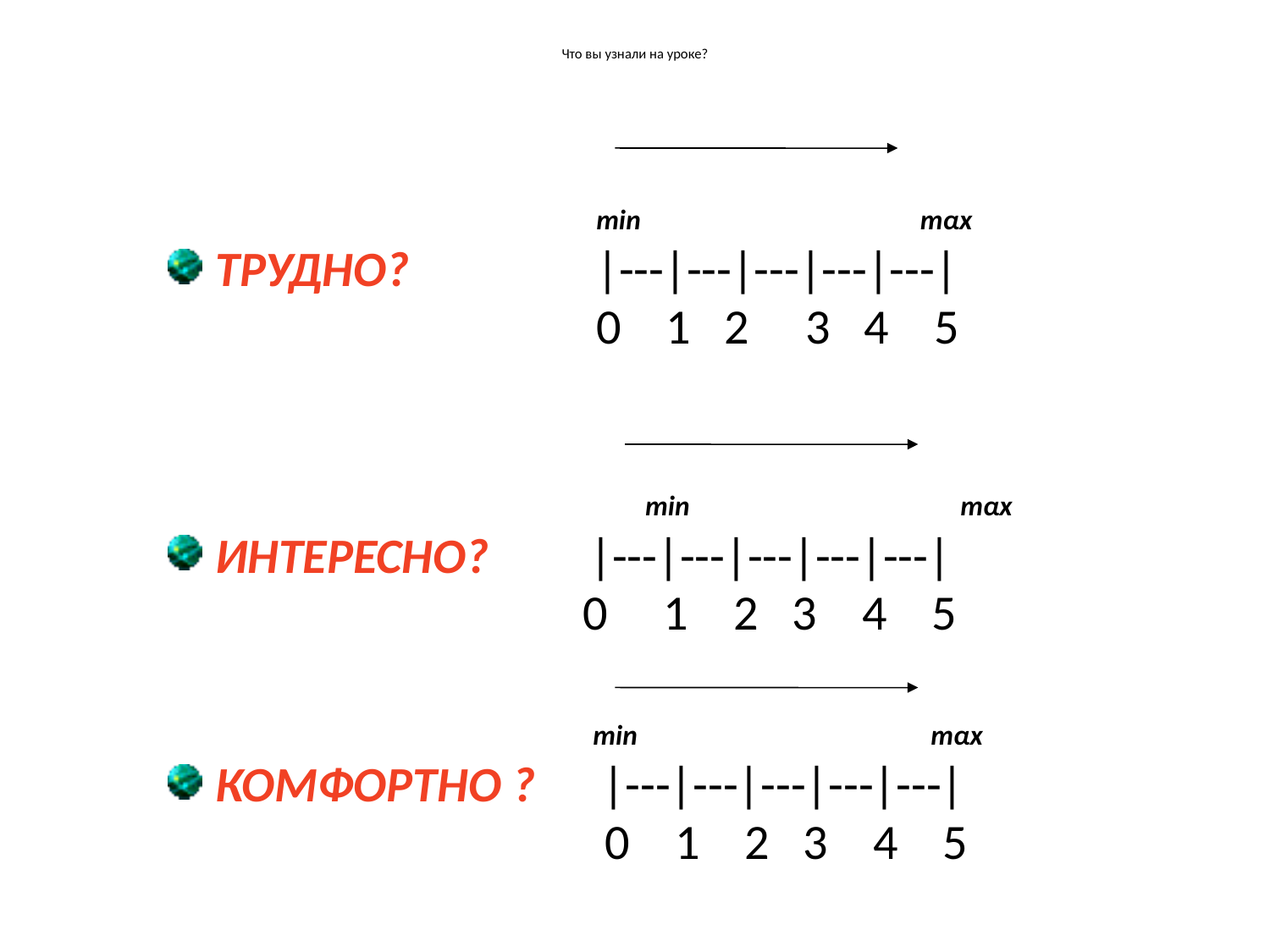

# Что вы узнали на уроке?

				min                                            mαx
ТРУДНО?		|---|---|---|---|---|
       			0    1   2     3   4    5

		                           min                         mαx
ИНТЕРЕСНО?         |---|---|---|---|---|
                                     0     1    2   3    4    5

                                                                   min                           mαx
КОМФОРТНО ?      |---|---|---|---|---|
                                       0    1    2   3    4    5